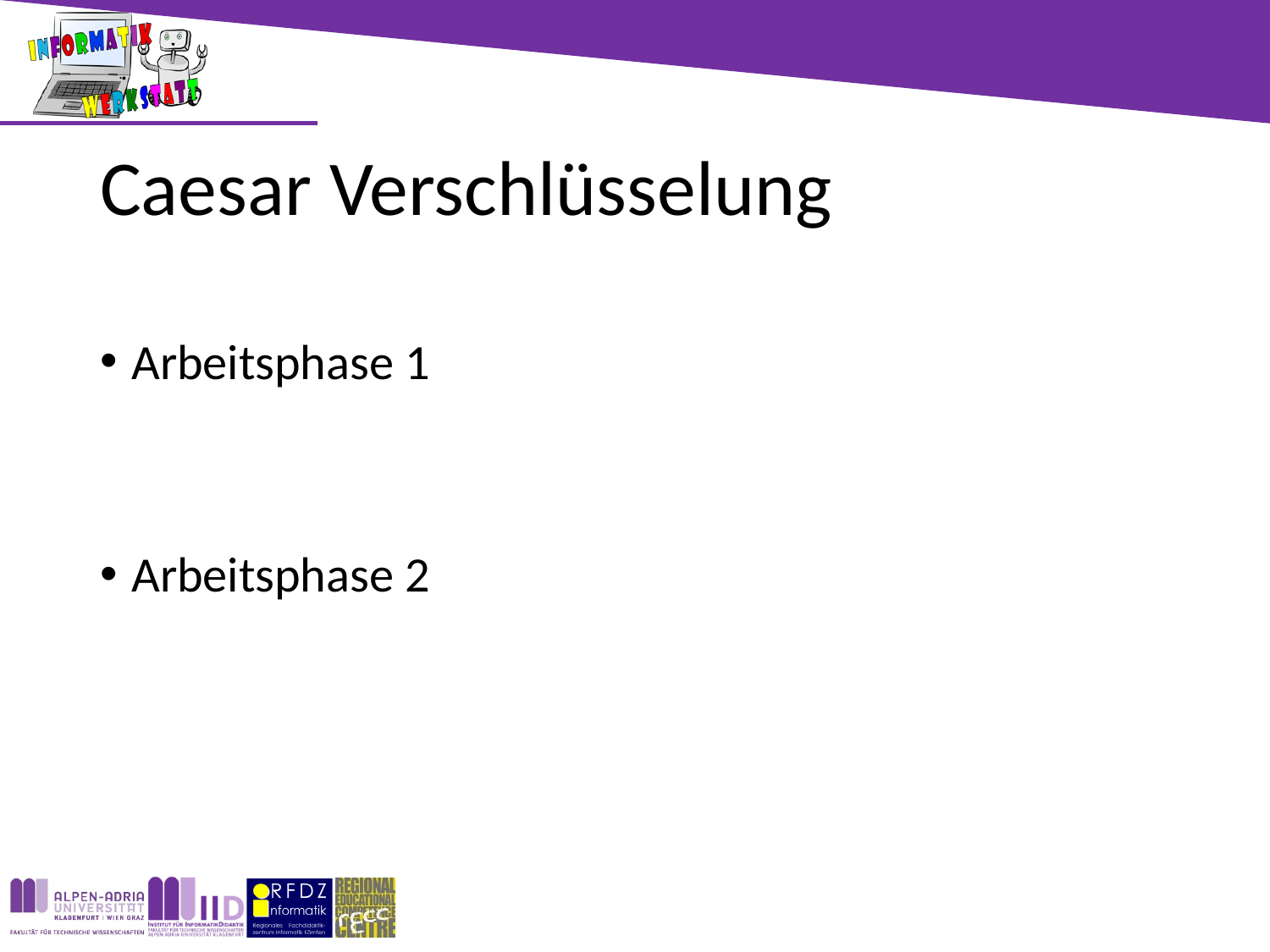

# Caesar Verschlüsselung

Arbeitsphase 1

Arbeitsphase 2